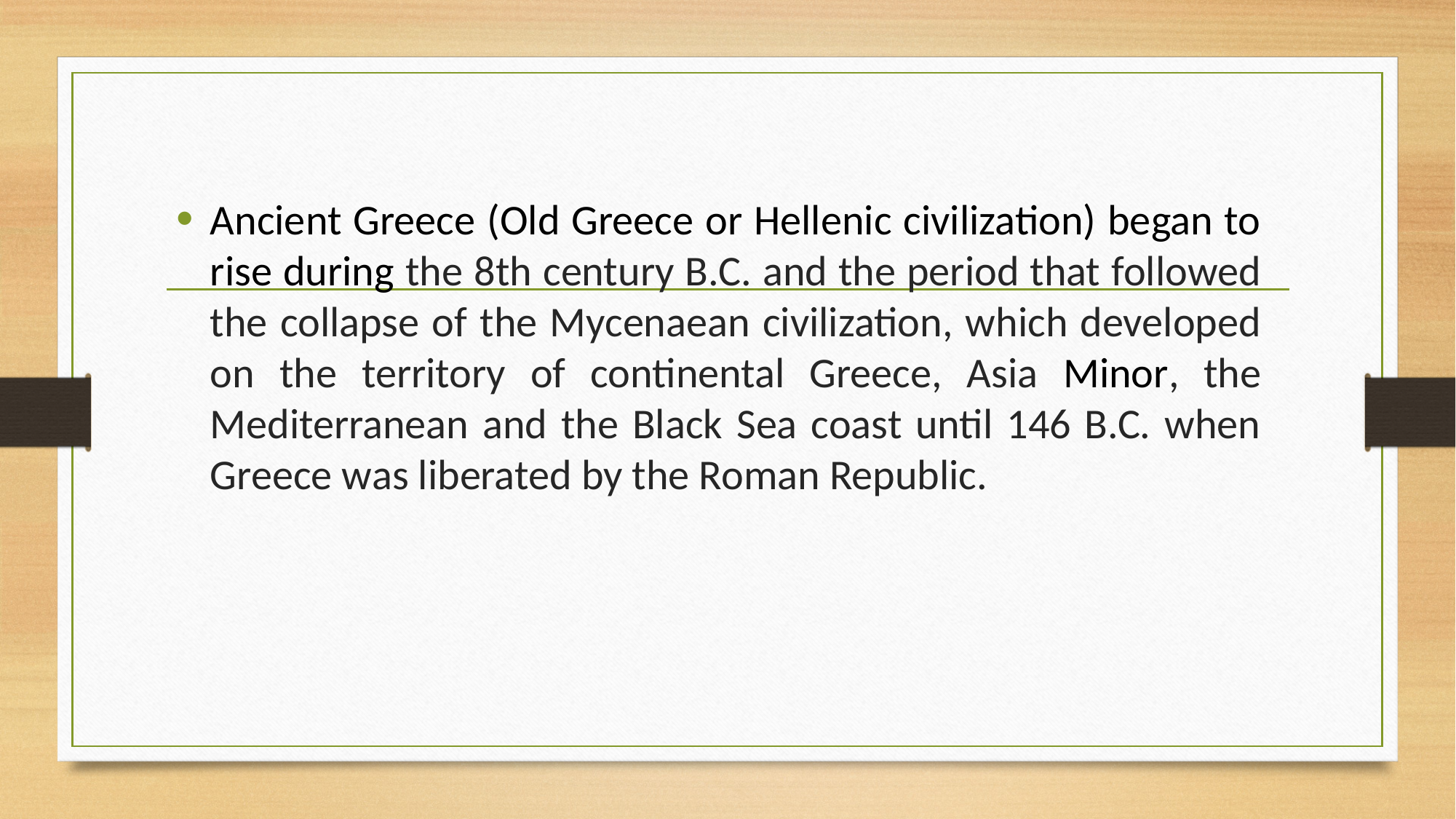

Ancient Greece (Old Greece or Hellenic civilization) began to rise during the 8th century B.C. and the period that followed the collapse of the Mycenaean civilization, which developed on the territory of continental Greece, Asia Minor, the Mediterranean and the Black Sea coast until 146 B.C. when Greece was liberated by the Roman Republic.